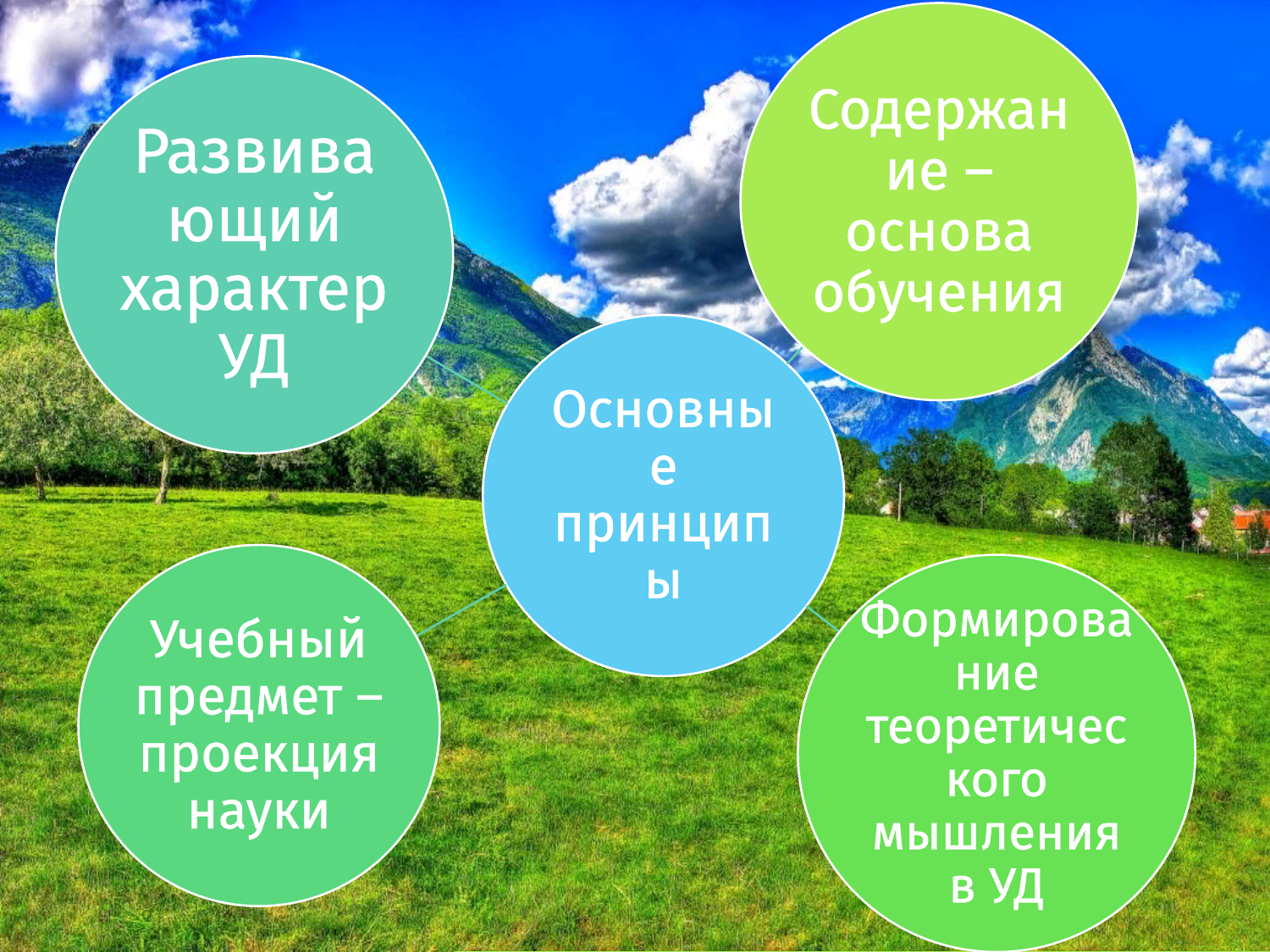

Основные принципы

Содержание – основа обучения

Формирование теоретического мышления в УД

Учебный предмет – проекция науки

Развивающий характер УД
Принципы